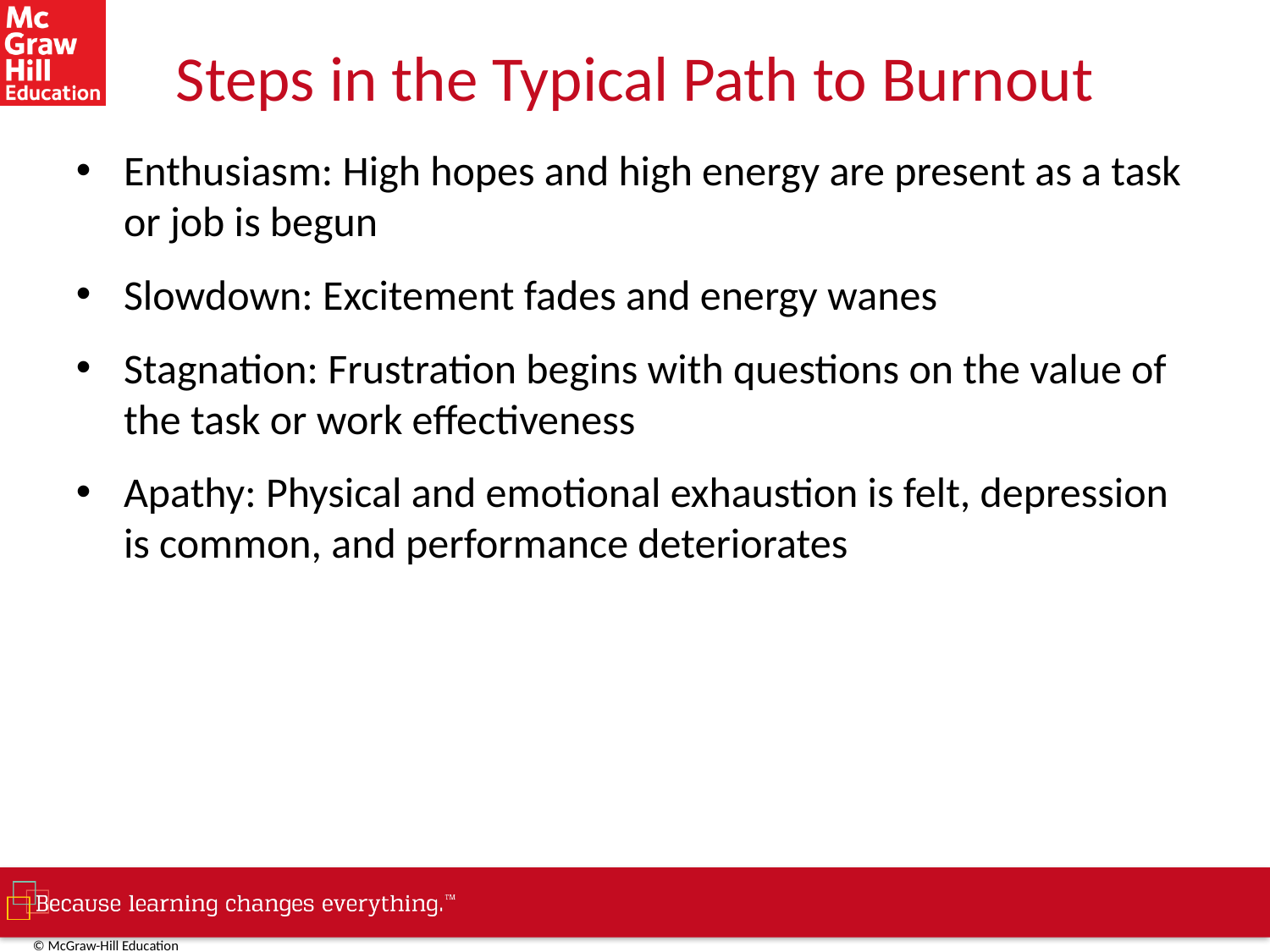

# Steps in the Typical Path to Burnout
Enthusiasm: High hopes and high energy are present as a task or job is begun
Slowdown: Excitement fades and energy wanes
Stagnation: Frustration begins with questions on the value of the task or work effectiveness
Apathy: Physical and emotional exhaustion is felt, depression is common, and performance deteriorates